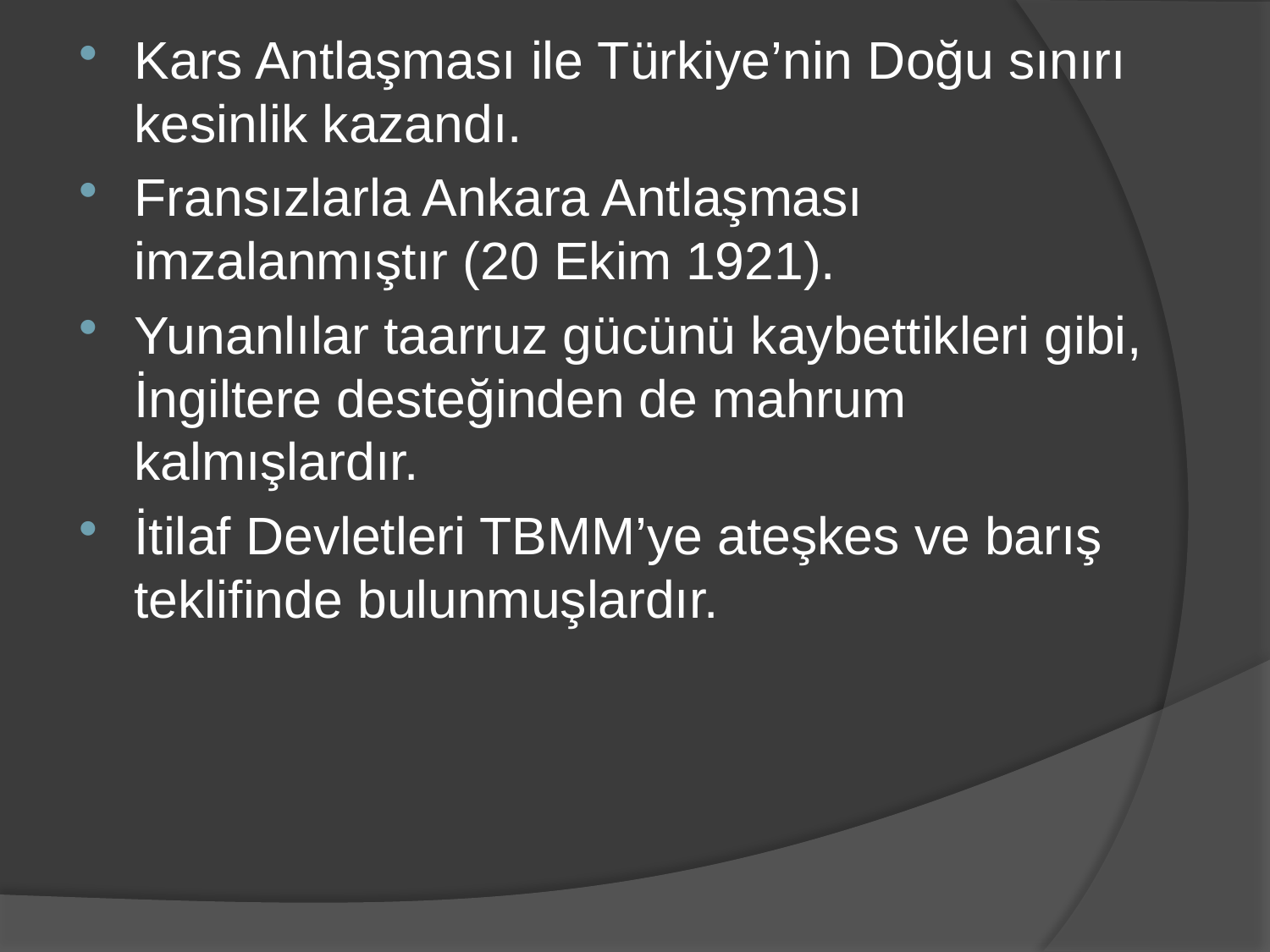

Kars Antlaşması ile Türkiye’nin Doğu sınırı kesinlik kazandı.
Fransızlarla Ankara Antlaşması imzalanmıştır (20 Ekim 1921).
Yunanlılar taarruz gücünü kaybettikleri gibi, İngiltere desteğinden de mahrum kalmışlardır.
İtilaf Devletleri TBMM’ye ateşkes ve barış teklifinde bulunmuşlardır.